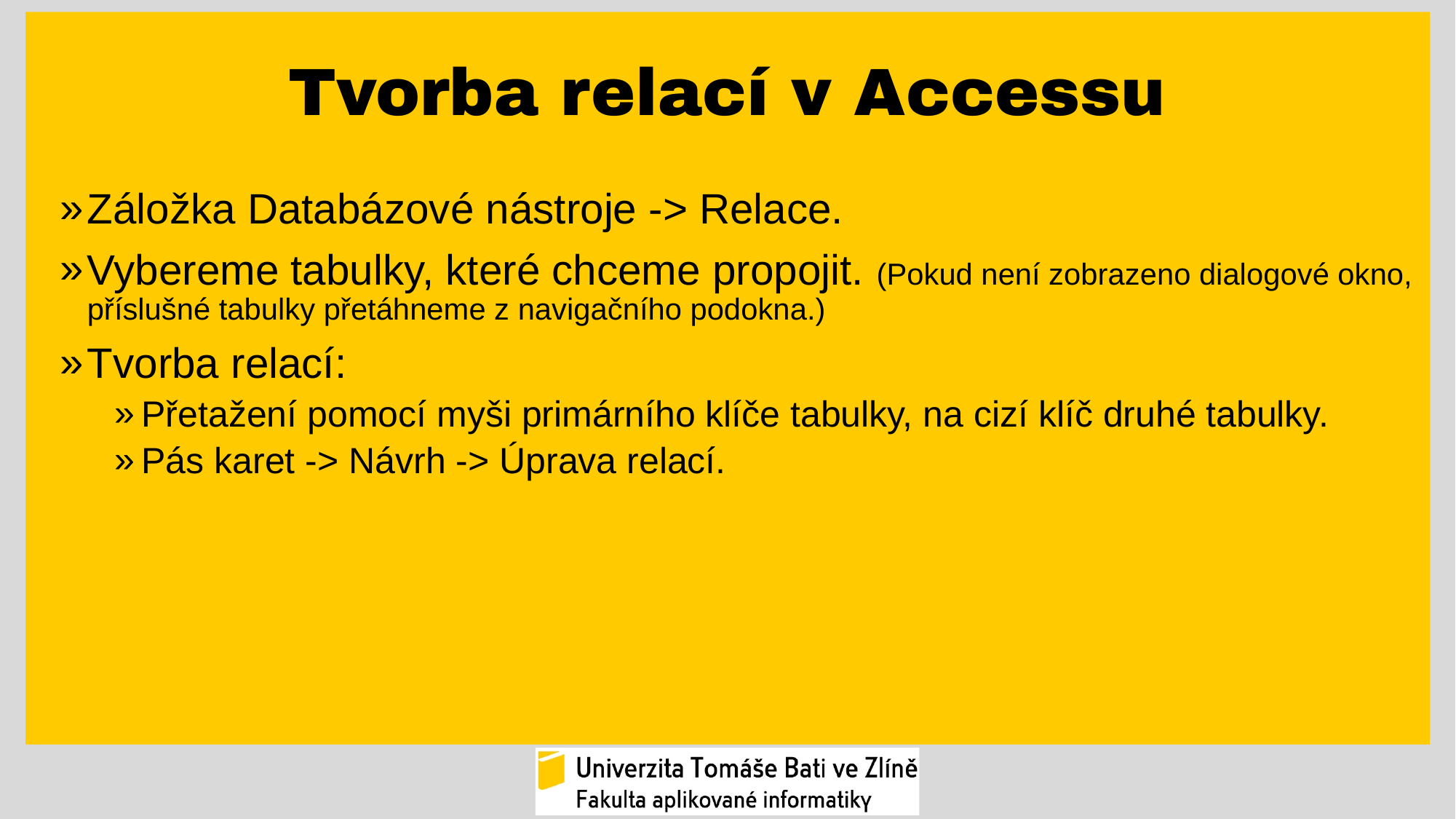

# Tvorba relací v Accessu
Záložka Databázové nástroje -> Relace.
Vybereme tabulky, které chceme propojit. (Pokud není zobrazeno dialogové okno, příslušné tabulky přetáhneme z navigačního podokna.)
Tvorba relací:
Přetažení pomocí myši primárního klíče tabulky, na cizí klíč druhé tabulky.
Pás karet -> Návrh -> Úprava relací.